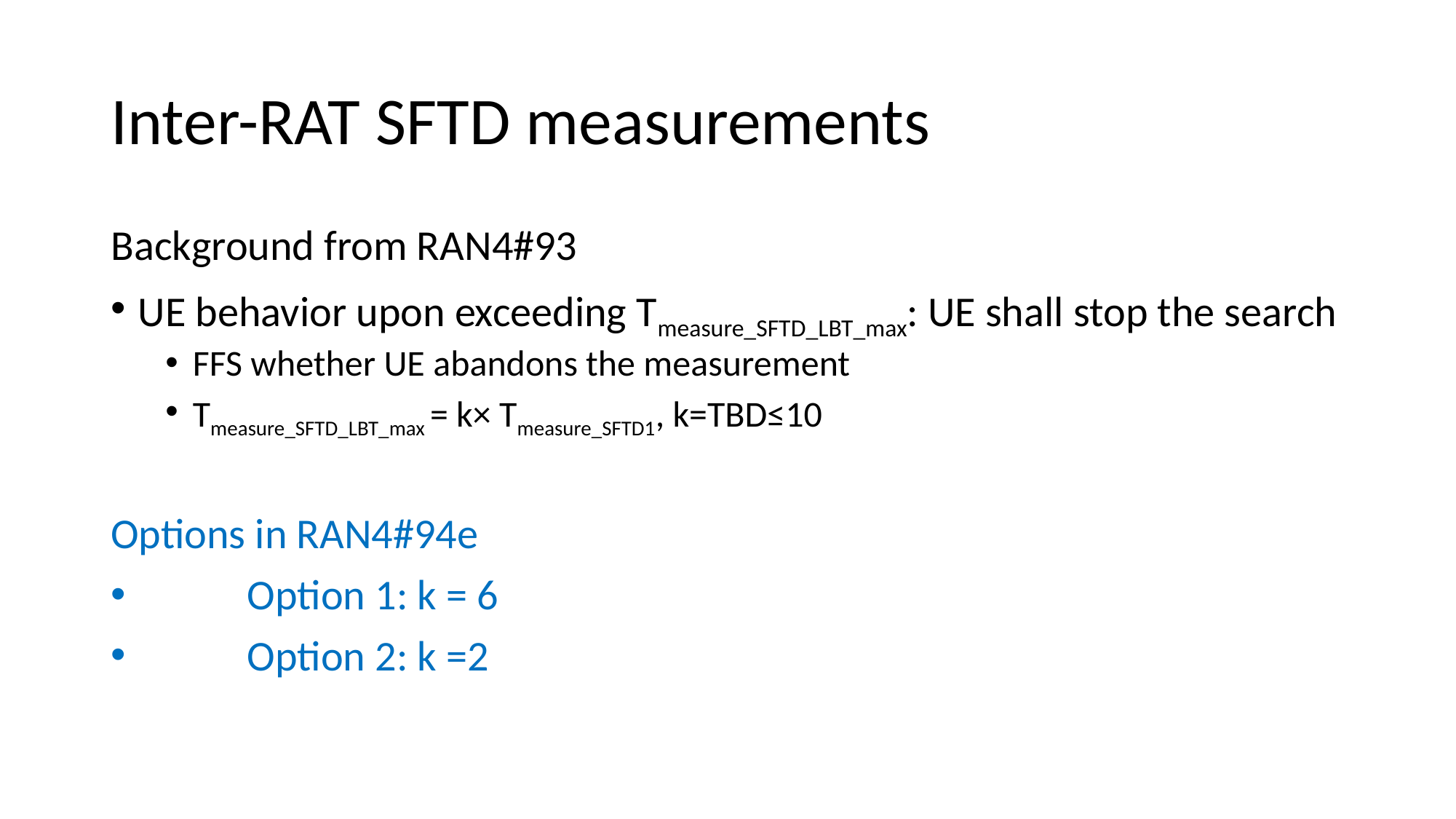

# Inter-RAT SFTD measurements
Background from RAN4#93
UE behavior upon exceeding Tmeasure_SFTD_LBT_max: UE shall stop the search
FFS whether UE abandons the measurement
Tmeasure_SFTD_LBT_max = k× Tmeasure_SFTD1, k=TBD≤10

Options in RAN4#94e
	Option 1: k = 6
	Option 2: k =2